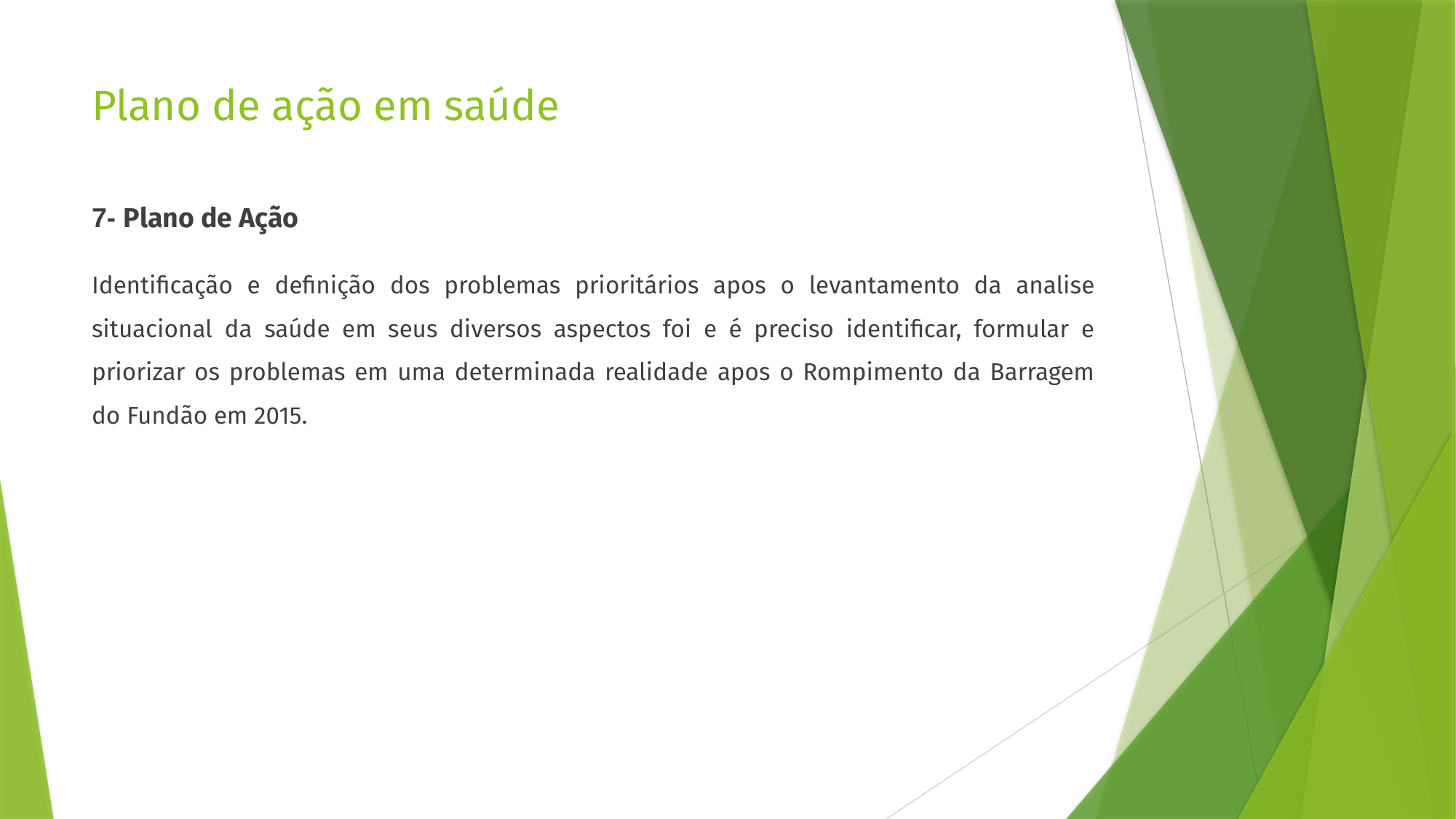

# Plano de ação em saúde
7- Plano de Ação
Identificação e definição dos problemas prioritários apos o levantamento da analise situacional da saúde em seus diversos aspectos foi e é preciso identificar, formular e priorizar os problemas em uma determinada realidade apos o Rompimento da Barragem do Fundão em 2015.